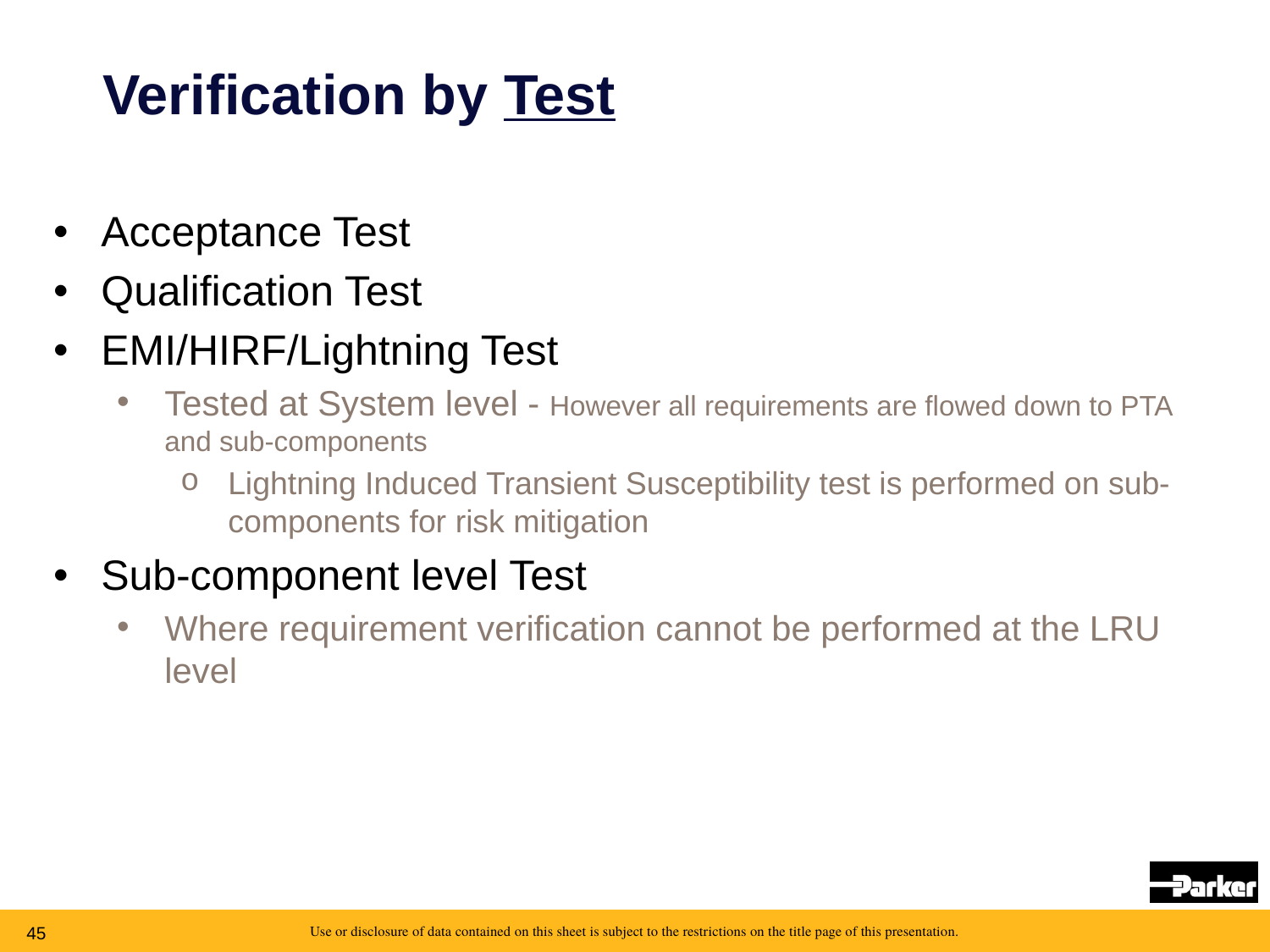

Verification by Test

Acceptance Test
Qualification Test
EMI/HIRF/Lightning Test
Tested at System level - However all requirements are flowed down to PTA and sub-components
Lightning Induced Transient Susceptibility test is performed on sub-components for risk mitigation
Sub-component level Test
Where requirement verification cannot be performed at the LRU level